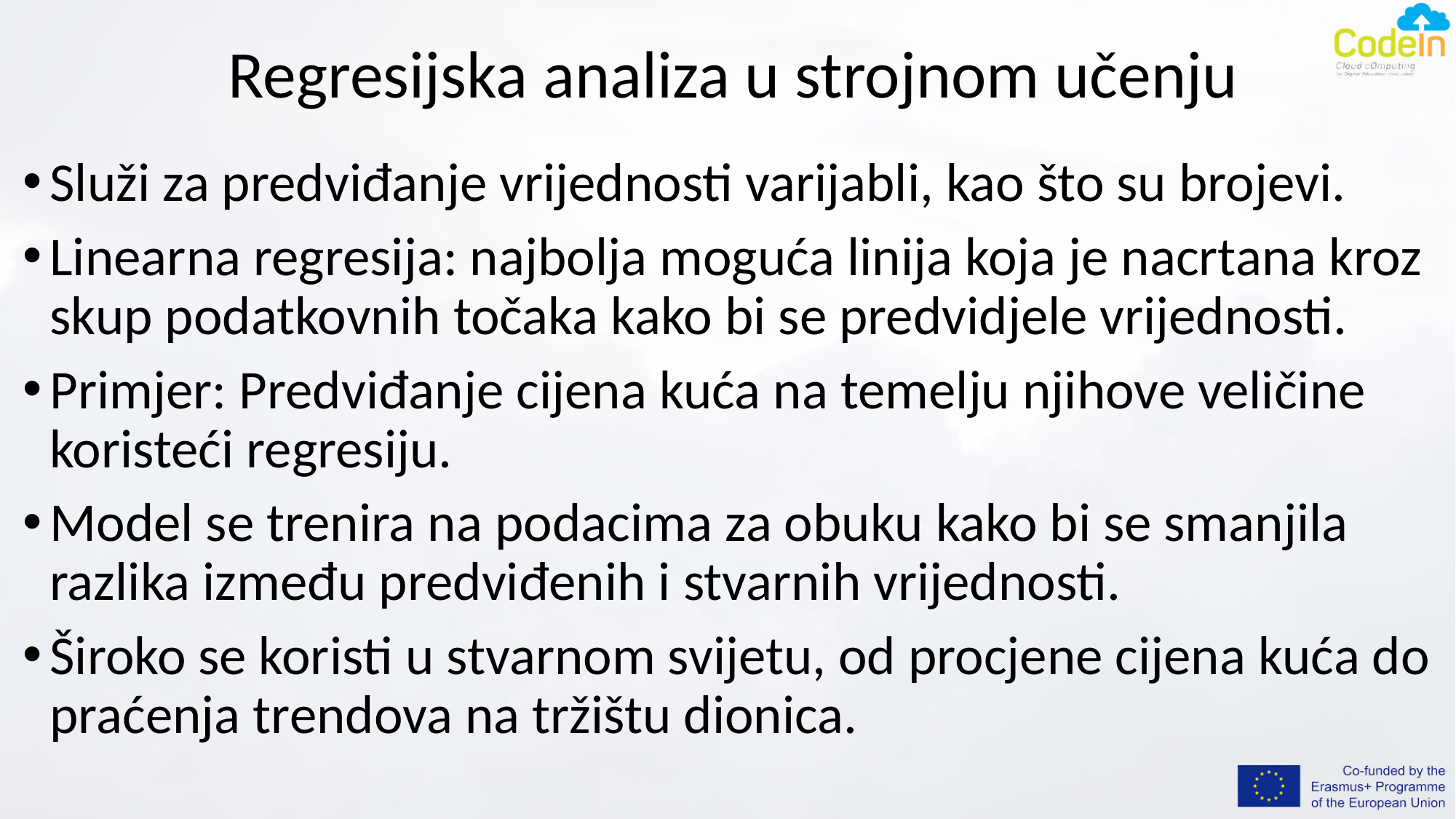

# Regresijska analiza u strojnom učenju
Služi za predviđanje vrijednosti varijabli, kao što su brojevi.
Linearna regresija: najbolja moguća linija koja je nacrtana kroz skup podatkovnih točaka kako bi se predvidjele vrijednosti.
Primjer: Predviđanje cijena kuća na temelju njihove veličine koristeći regresiju.
Model se trenira na podacima za obuku kako bi se smanjila razlika između predviđenih i stvarnih vrijednosti.
Široko se koristi u stvarnom svijetu, od procjene cijena kuća do praćenja trendova na tržištu dionica.